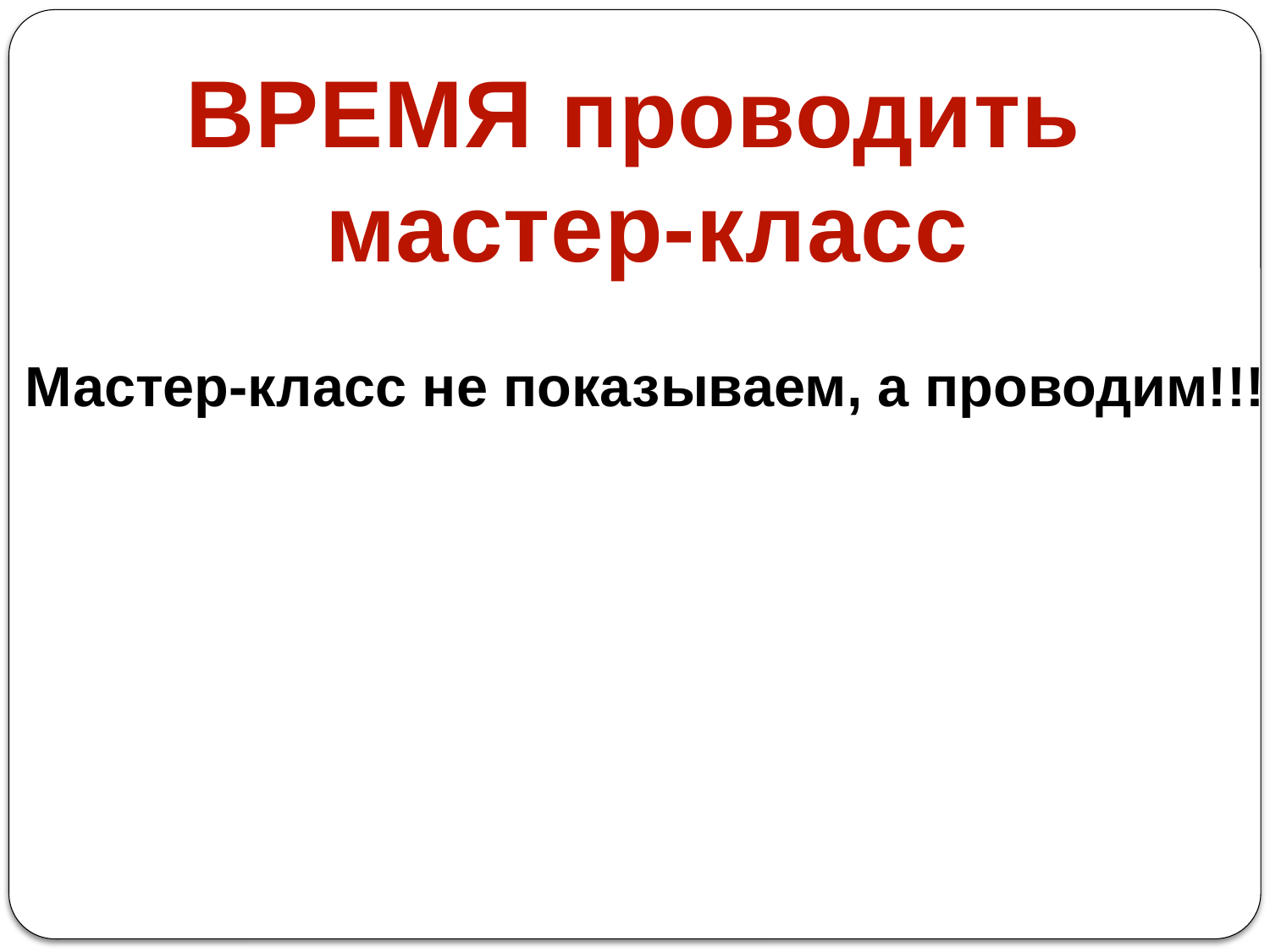

ВРЕМЯ проводить
 мастер-класс

Мастер-класс не показываем, а проводим!!!